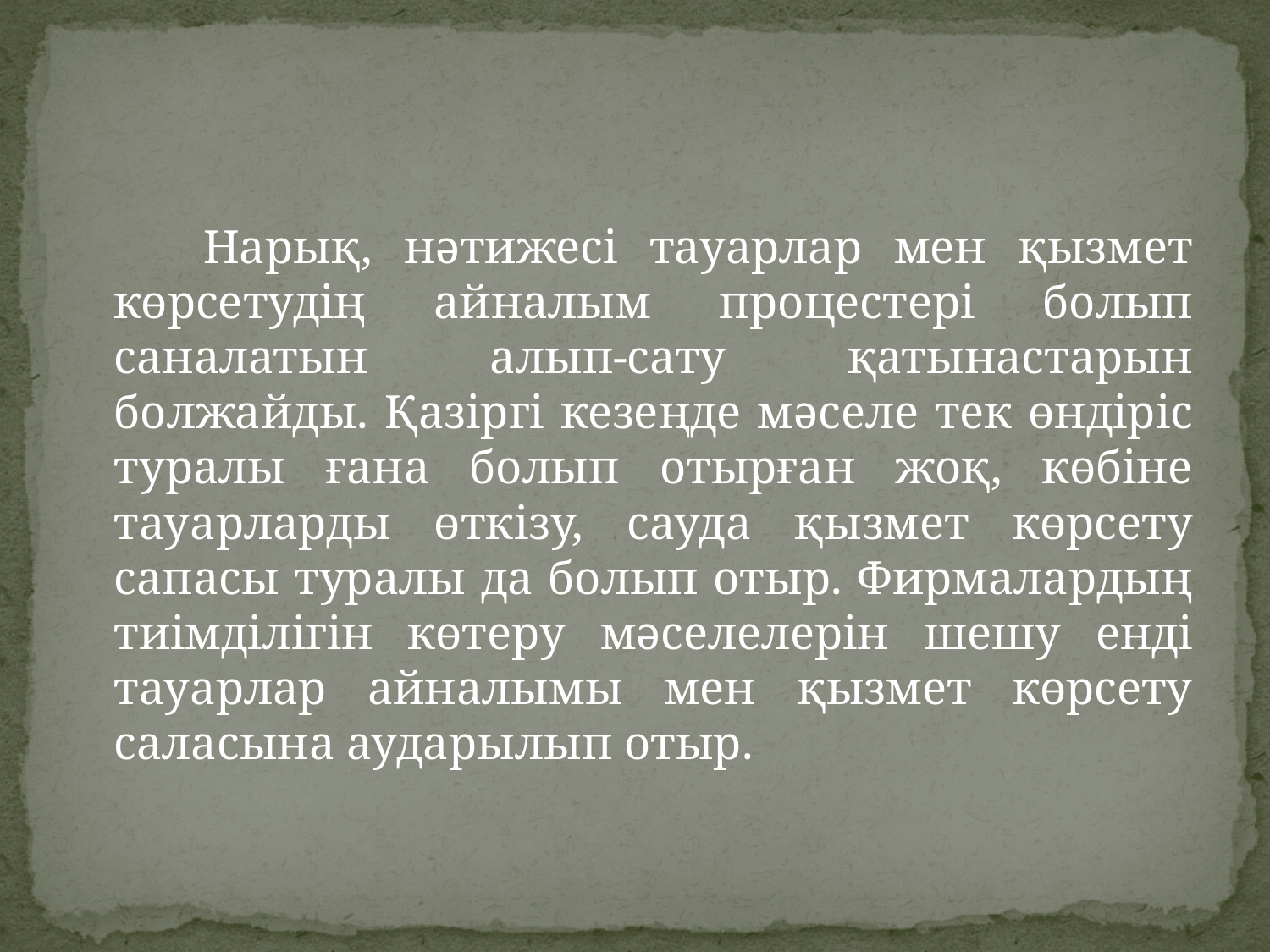

Нарық, нәтижесі тауарлар мен қызмет көрсетудің айналым процестері болып саналатын алып-сату қатынастарын болжайды. Қазіргі кезеңде мәселе тек өндіріс туралы ғана болып отырған жоқ, көбіне тауарларды өткізу, сауда қызмет көрсету сапасы туралы да болып отыр. Фирмалардың тиімділігін көтеру мәселелерін шешу енді тауарлар айналымы мен қызмет көрсету саласына аударылып отыр.